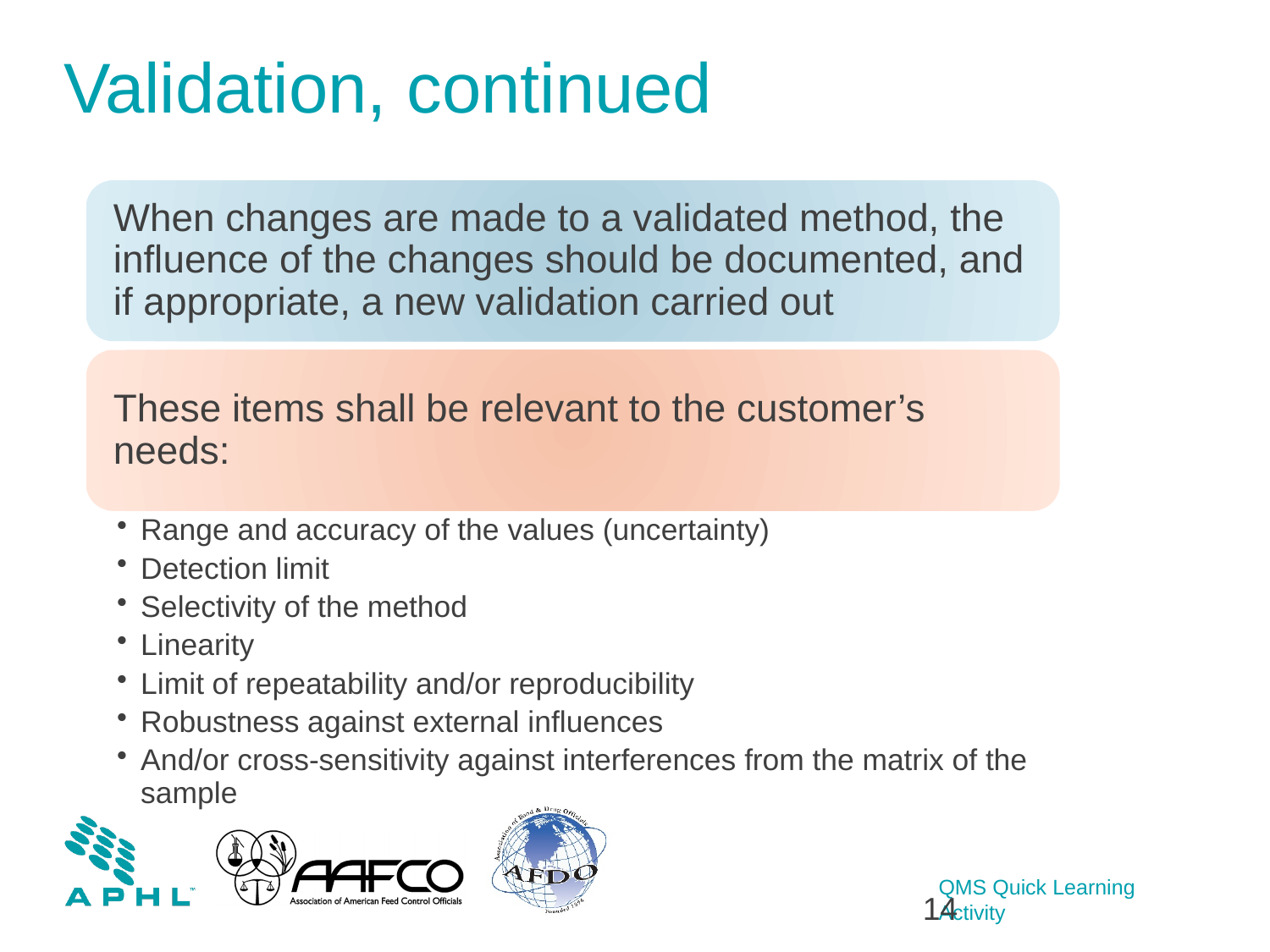

# Validation, continued
When changes are made to a validated method, the influence of the changes should be documented, and if appropriate, a new validation carried out
These items shall be relevant to the customer’s needs:
Range and accuracy of the values (uncertainty)
Detection limit
Selectivity of the method
Linearity
Limit of repeatability and/or reproducibility
Robustness against external influences
And/or cross-sensitivity against interferences from the matrix of the sample

14